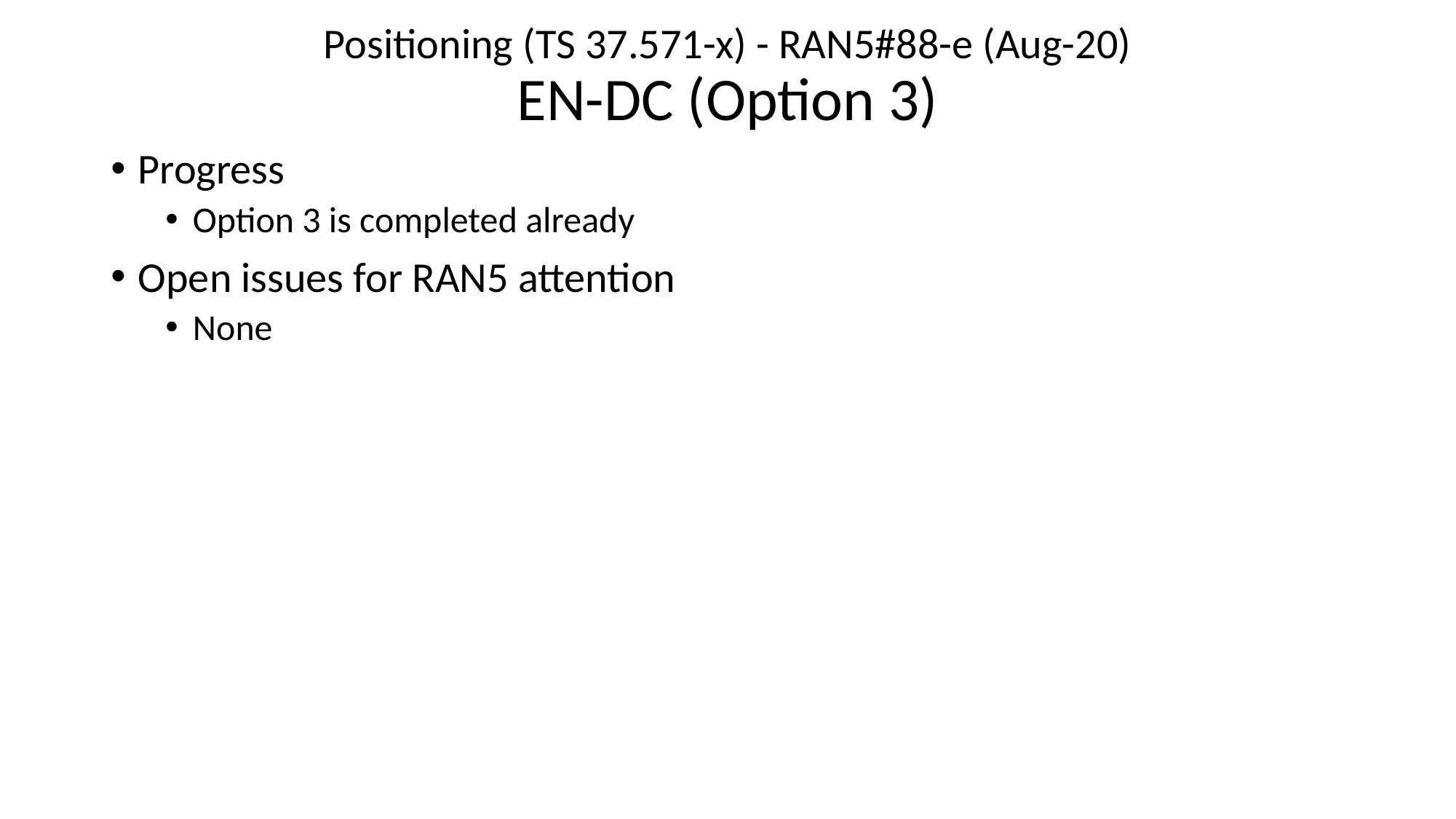

# Positioning (TS 37.571-x) - RAN5#88-e (Aug-20) EN-DC (Option 3)
Progress
Option 3 is completed already
Open issues for RAN5 attention
None